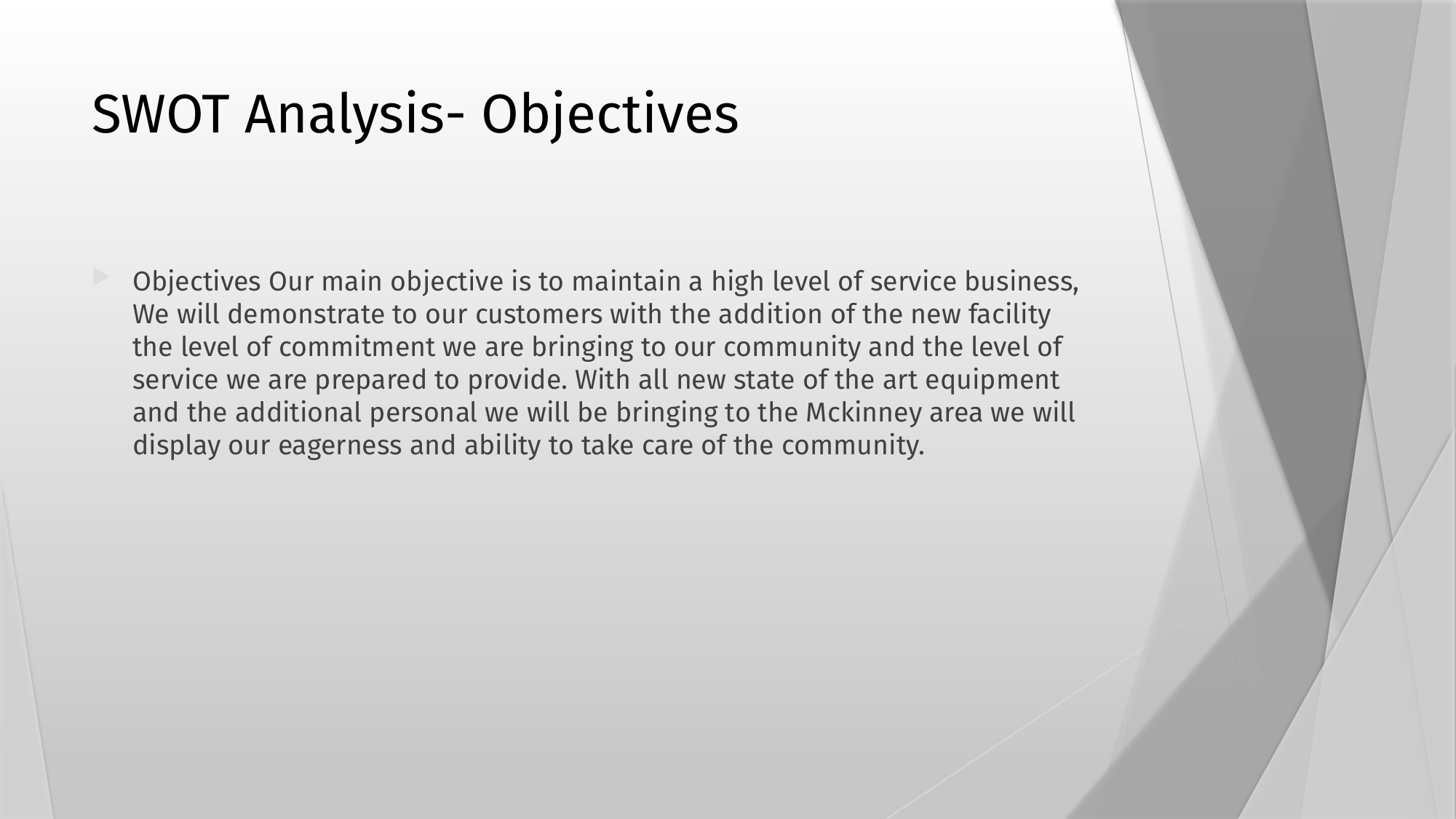

# SWOT Analysis- Objectives
Objectives Our main objective is to maintain a high level of service business, We will demonstrate to our customers with the addition of the new facility the level of commitment we are bringing to our community and the level of service we are prepared to provide. With all new state of the art equipment and the additional personal we will be bringing to the Mckinney area we will display our eagerness and ability to take care of the community.